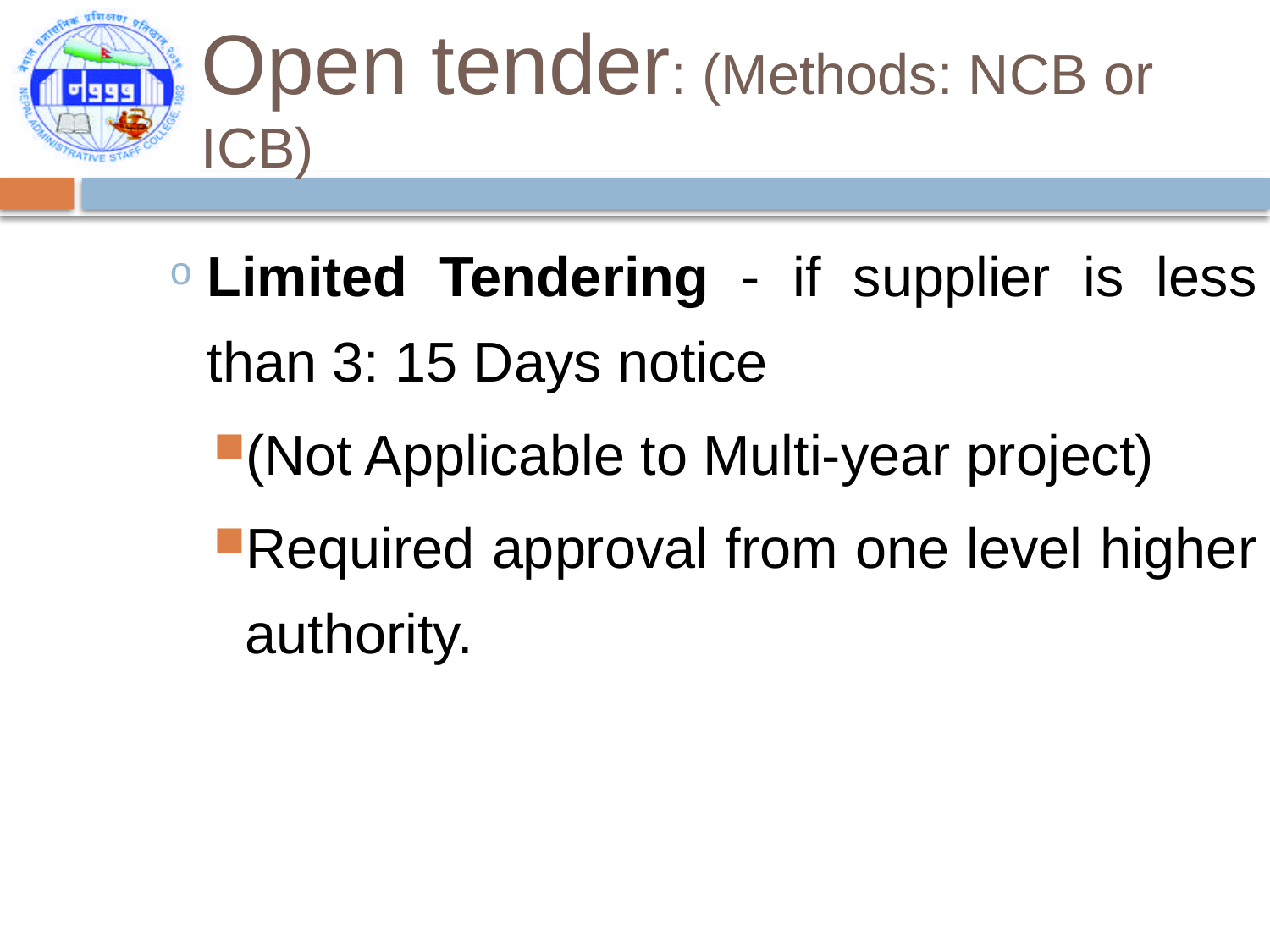

# Open tender: (Methods: NCB or ICB)
Limited Tendering - if supplier is less than 3: 15 Days notice
(Not Applicable to Multi-year project)
Required approval from one level higher authority.